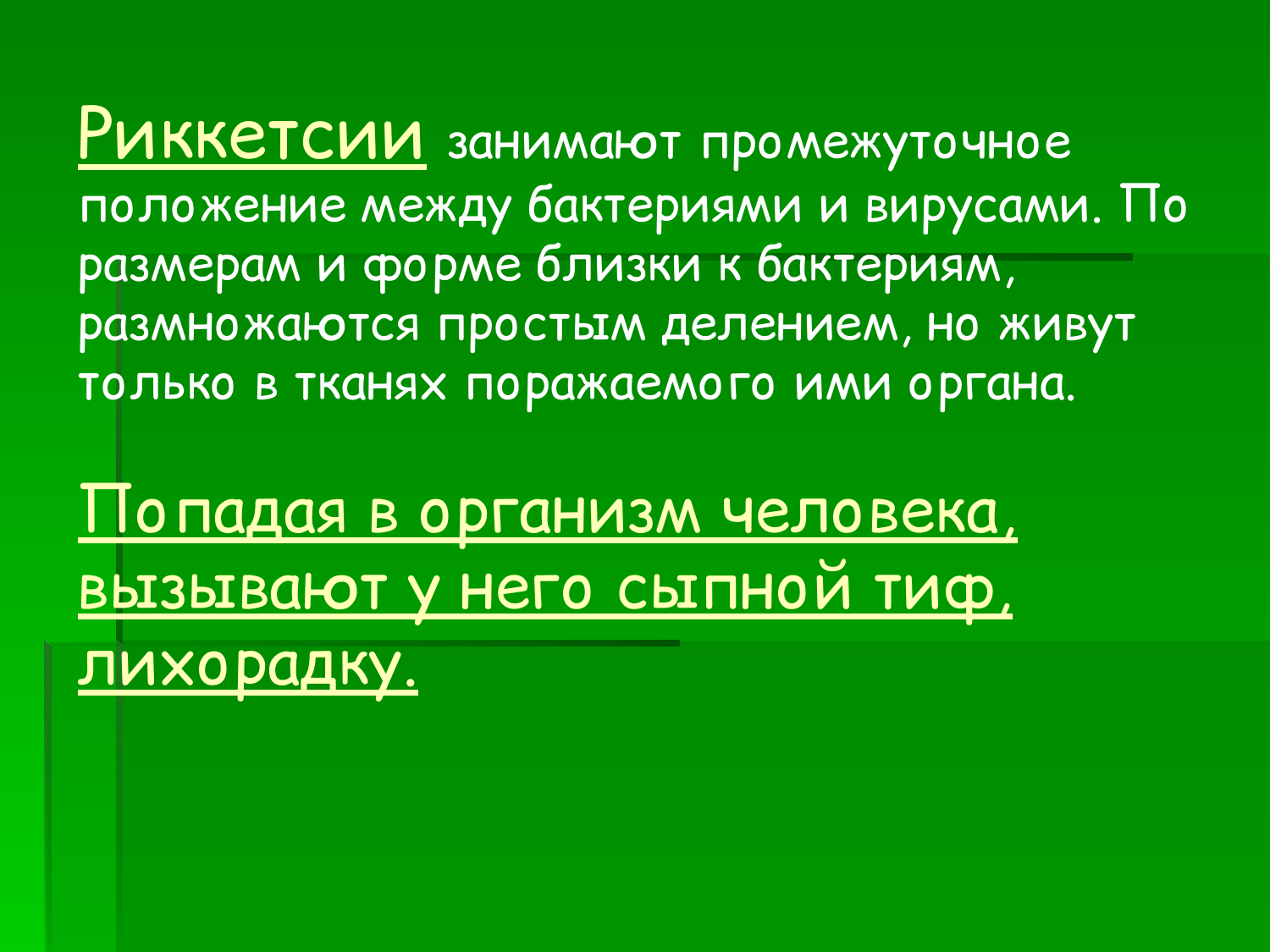

# Риккетсии занимают промежуточное положение между бактериями и вирусами. По размерам и форме близки к бактериям, размножаются простым делением, но живут только в тканях поражаемого ими органа. Попадая в организм человека, вызывают у него сыпной тиф, лихорадку.